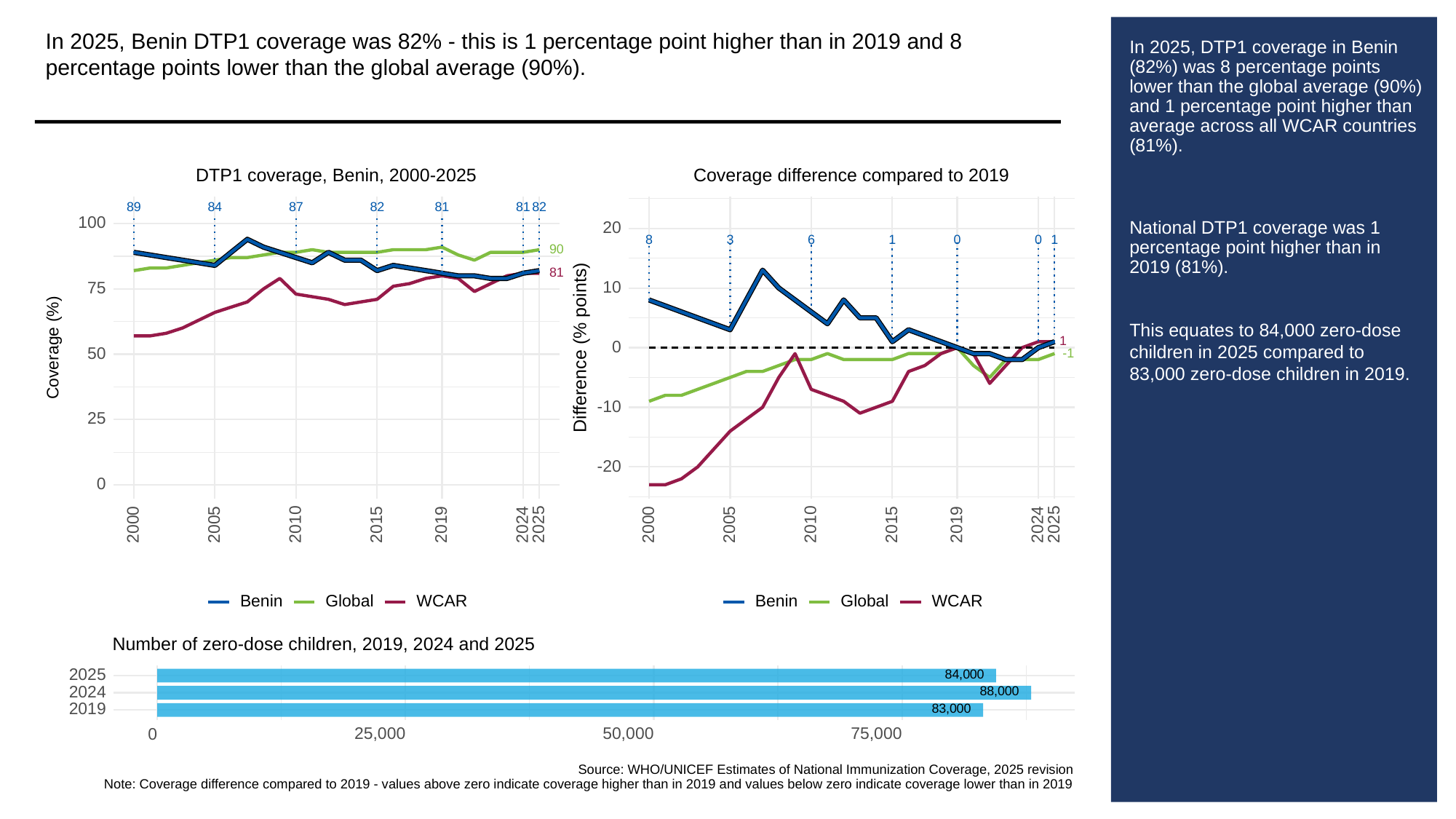

In 2025, Benin DTP1 coverage was 82% - this is 1 percentage point higher than in 2019 and 8 percentage points lower than the global average (90%).
# In 2025, DTP1 coverage in Benin (82%) was 8 percentage points lower than the global average (90%) and 1 percentage point higher than average across all WCAR countries (81%).

National DTP1 coverage was 1 percentage point higher than in 2019 (81%).

This equates to 84,000 zero-dose children in 2025 compared to 83,000 zero-dose children in 2019.

Coverage difference compared to 2019
DTP1 coverage, Benin, 2000-2025

89
84
87
82
81
81
82
100

20

3
8
6
0
0
1
1

90

81

10
75

1
Difference (% points)
Coverage (%)
0

50
-1

-10

25

-20

0

2000
2005
2010
2015
2019
2024
2025
2000
2005
2010
2015
2019
2024
2025
Global
WCAR
Global
WCAR
Benin
Benin

Number of zero-dose children, 2019, 2024 and 2025

84,000
2025

88,000
2024

83,000
2019

25,000
50,000
75,000
0
Source: WHO/UNICEF Estimates of National Immunization Coverage, 2025 revision
Note: Coverage difference compared to 2019 - values above zero indicate coverage higher than in 2019 and values below zero indicate coverage lower than in 2019